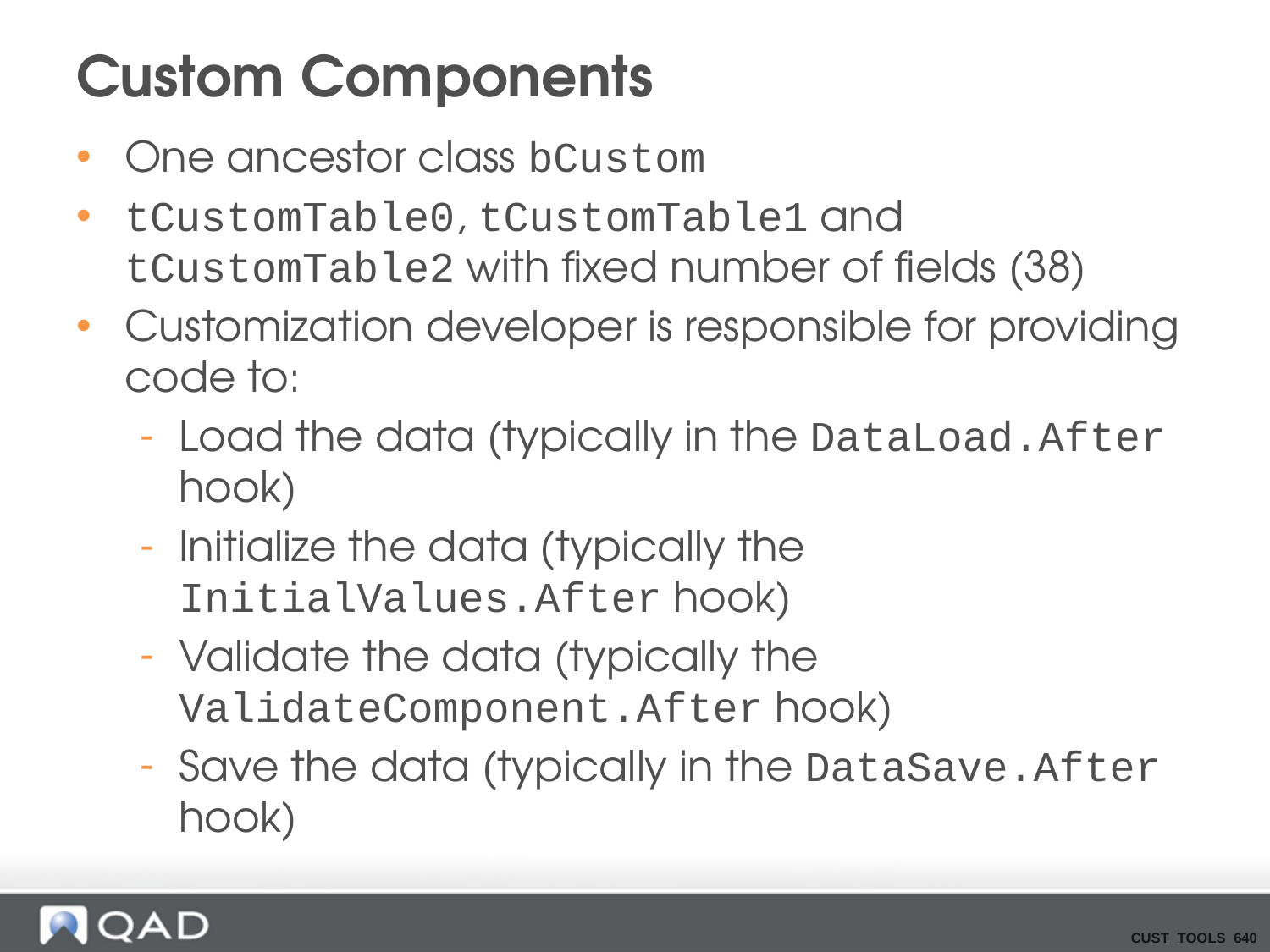

# Custom Components
One ancestor class bCustom
tCustomTable0, tCustomTable1 and tCustomTable2 with fixed number of fields (38)
Customization developer is responsible for providing  code to:
Load the data (typically in the DataLoad.After hook)
Initialize the data (typically the InitialValues.After hook)
Validate the data (typically the ValidateComponent.After hook)
Save the data (typically in the DataSave.After hook)
CUST_TOOLS_640